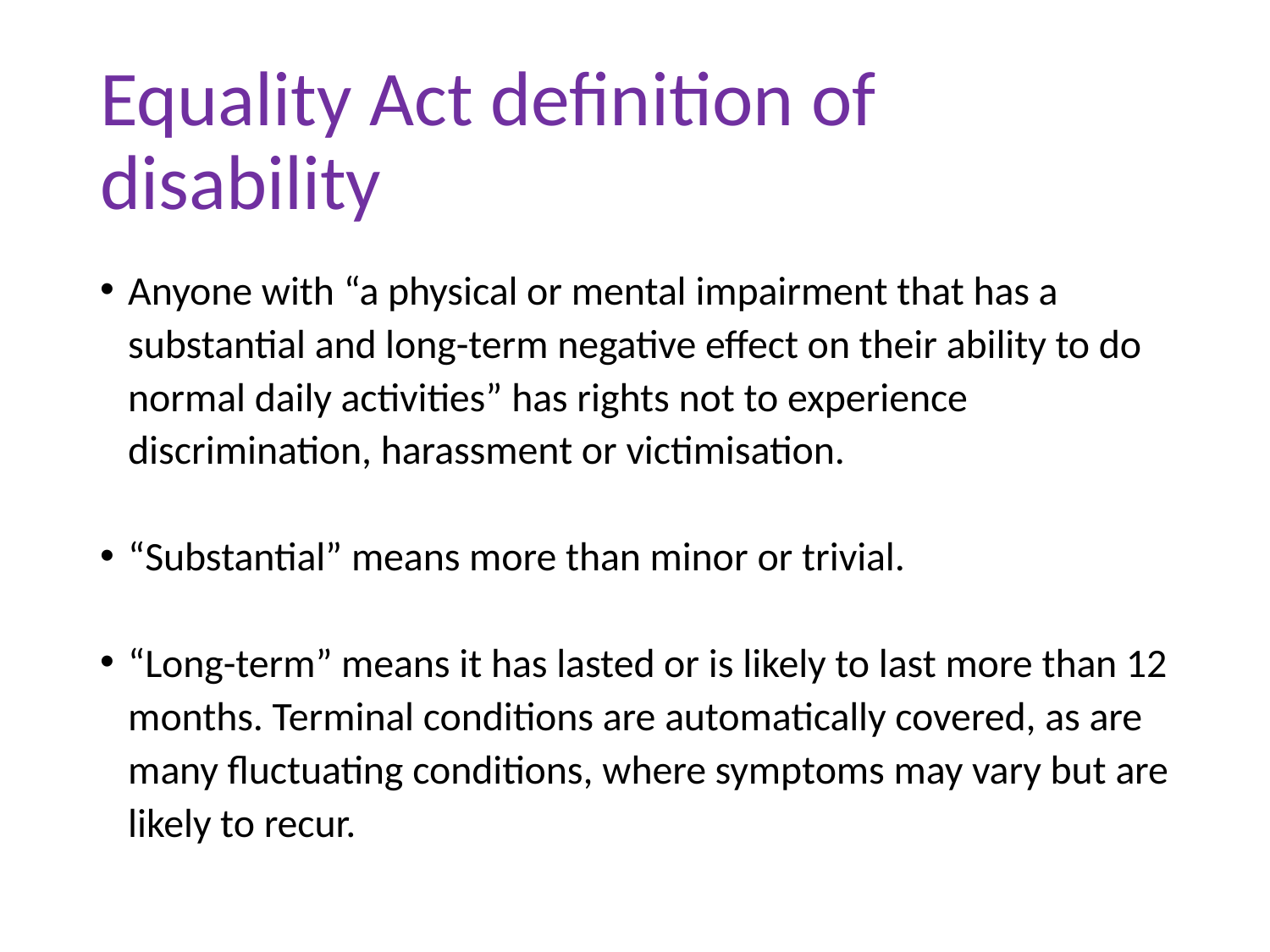

# Equality Act definition of disability
Anyone with “a physical or mental impairment that has a substantial and long-term negative effect on their ability to do normal daily activities” has rights not to experience discrimination, harassment or victimisation.

“Substantial” means more than minor or trivial.

“Long-term” means it has lasted or is likely to last more than 12 months. Terminal conditions are automatically covered, as are many fluctuating conditions, where symptoms may vary but are likely to recur.